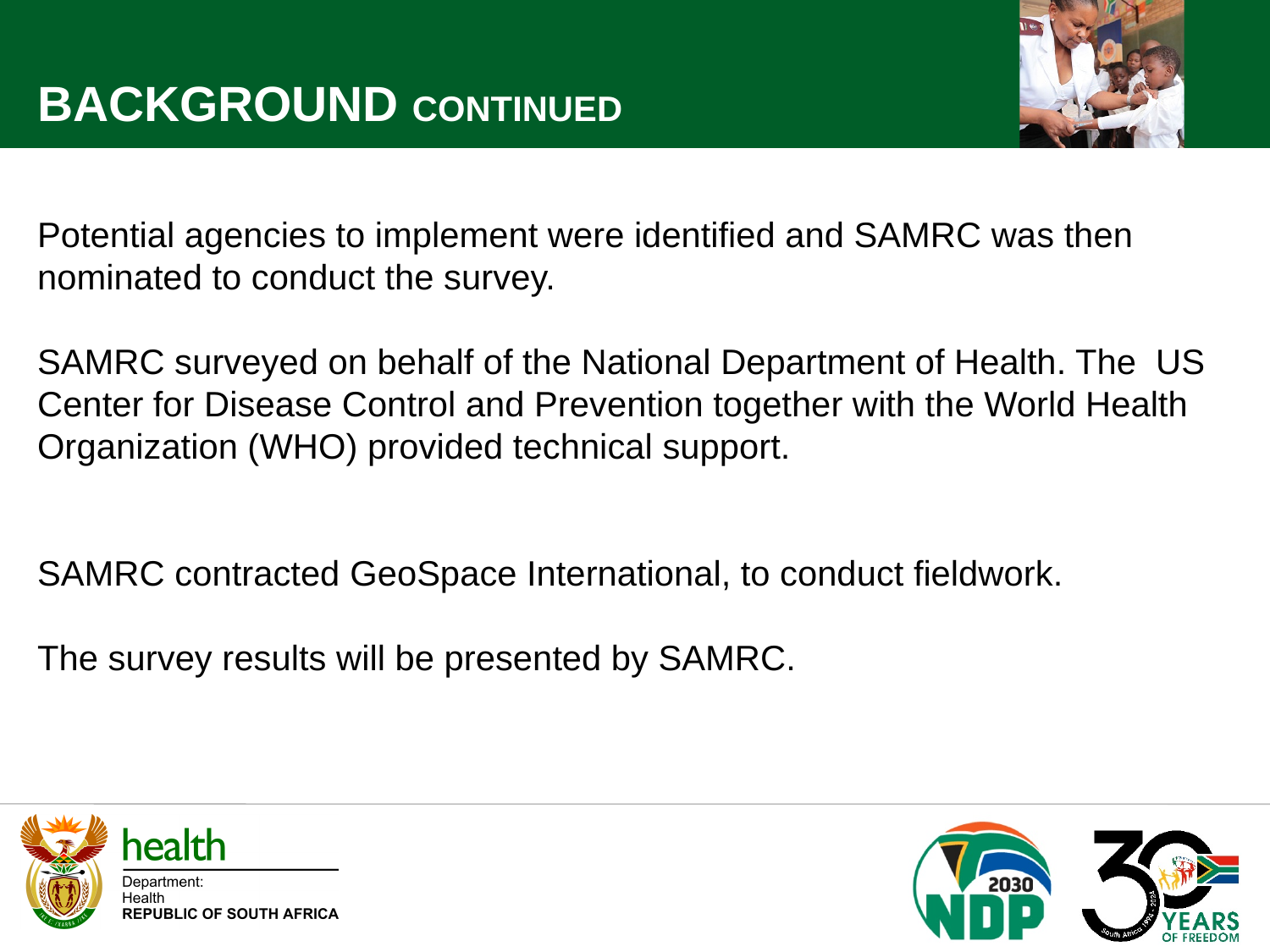

BACKGROUND CONTINUED
Potential agencies to implement were identified and SAMRC was then nominated to conduct the survey.

SAMRC surveyed on behalf of the National Department of Health. The  US Center for Disease Control and Prevention together with the World Health Organization (WHO) provided technical support.

SAMRC contracted GeoSpace International, to conduct fieldwork.

The survey results will be presented by SAMRC.